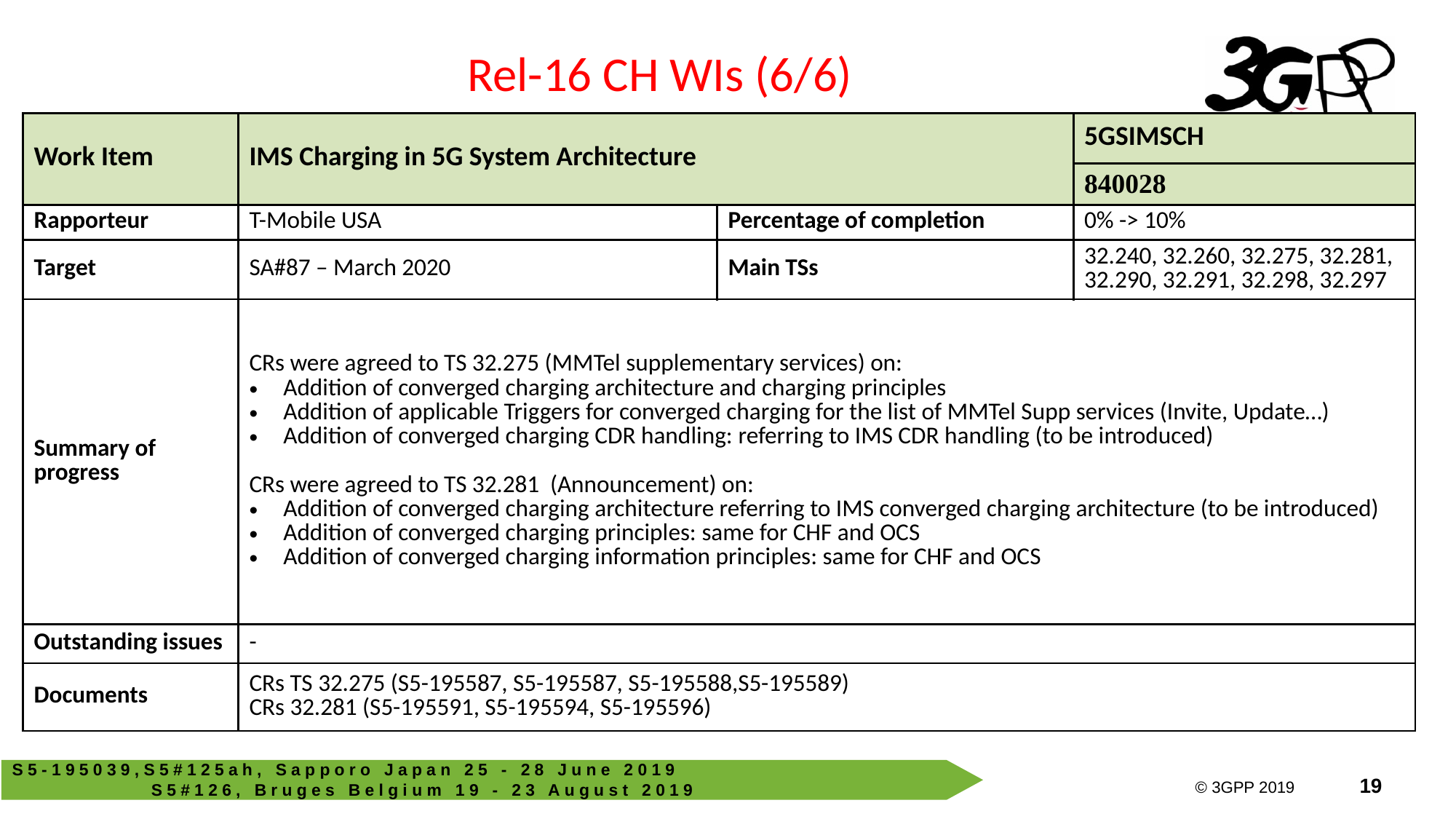

Rel-16 CH WIs (6/6)
| Work Item | IMS Charging in 5G System Architecture |  | 5GSIMSCH |
| --- | --- | --- | --- |
|  |  |  | 840028 |
| Rapporteur | T-Mobile USA | Percentage of completion | 0% -> 10% |
| Target | SA#87 – March 2020 | Main TSs | 32.240, 32.260, 32.275, 32.281, 32.290, 32.291, 32.298, 32.297 |
| Summary of progress | CRs were agreed to TS 32.275 (MMTel supplementary services) on: Addition of converged charging architecture and charging principles Addition of applicable Triggers for converged charging for the list of MMTel Supp services (Invite, Update…) Addition of converged charging CDR handling: referring to IMS CDR handling (to be introduced) CRs were agreed to TS 32.281 (Announcement) on: Addition of converged charging architecture referring to IMS converged charging architecture (to be introduced) Addition of converged charging principles: same for CHF and OCS Addition of converged charging information principles: same for CHF and OCS |  |  |
| Outstanding issues | - |  |  |
| Documents | CRs TS 32.275 (S5-195587, S5-195587, S5-195588,S5-195589) CRs 32.281 (S5-195591, S5-195594, S5-195596) |  |  |